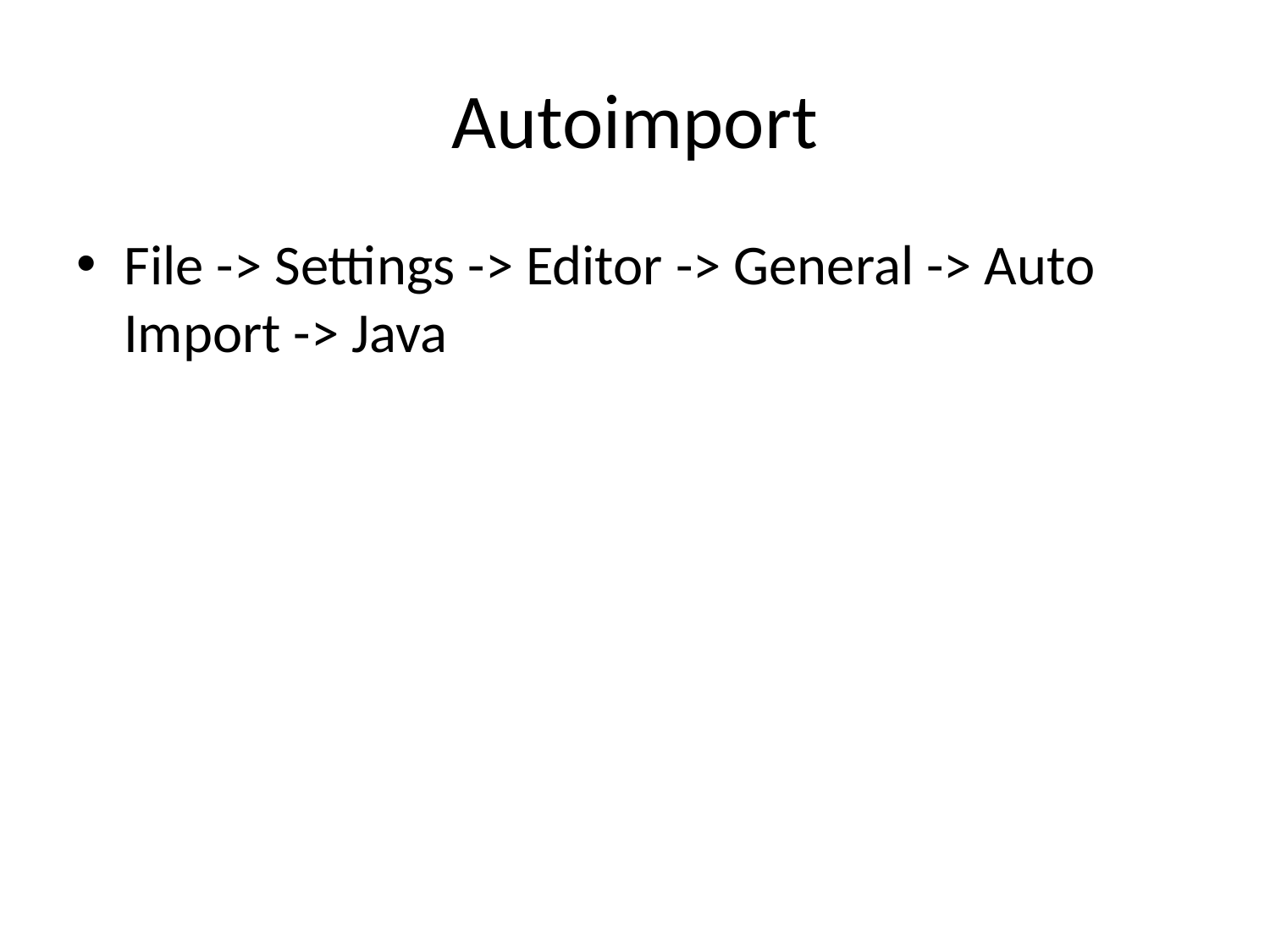

# Autoimport
File -> Settings -> Editor -> General -> Auto Import -> Java